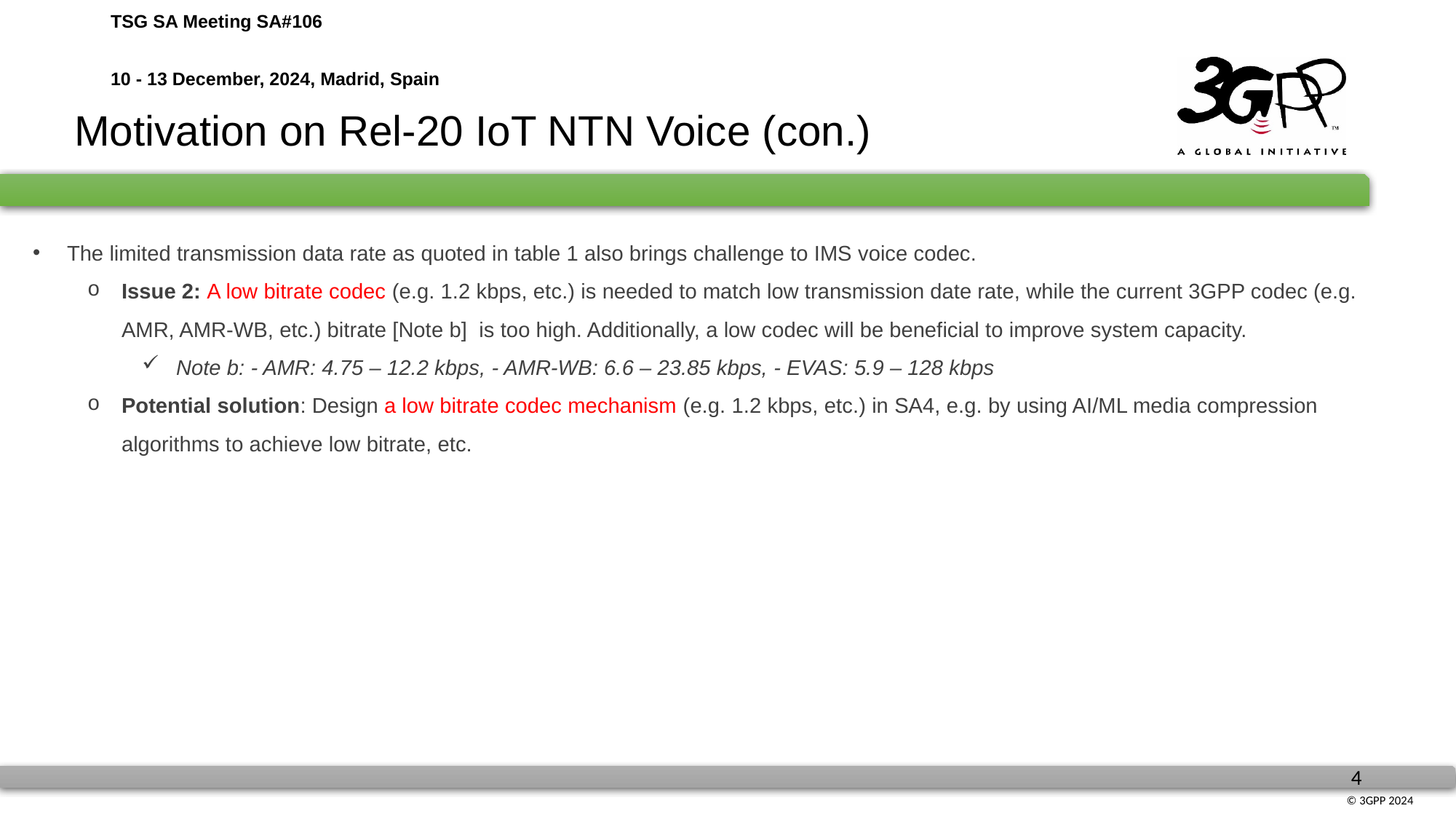

4
Motivation on Rel-20 IoT NTN Voice (con.)
The limited transmission data rate as quoted in table 1 also brings challenge to IMS voice codec.
Issue 2: A low bitrate codec (e.g. 1.2 kbps, etc.) is needed to match low transmission date rate, while the current 3GPP codec (e.g. AMR, AMR-WB, etc.) bitrate [Note b]  is too high. Additionally, a low codec will be beneficial to improve system capacity.
Note b: - AMR: 4.75 – 12.2 kbps, - AMR-WB: 6.6 – 23.85 kbps, - EVAS: 5.9 – 128 kbps
Potential solution: Design a low bitrate codec mechanism (e.g. 1.2 kbps, etc.) in SA4, e.g. by using AI/ML media compression algorithms to achieve low bitrate, etc.